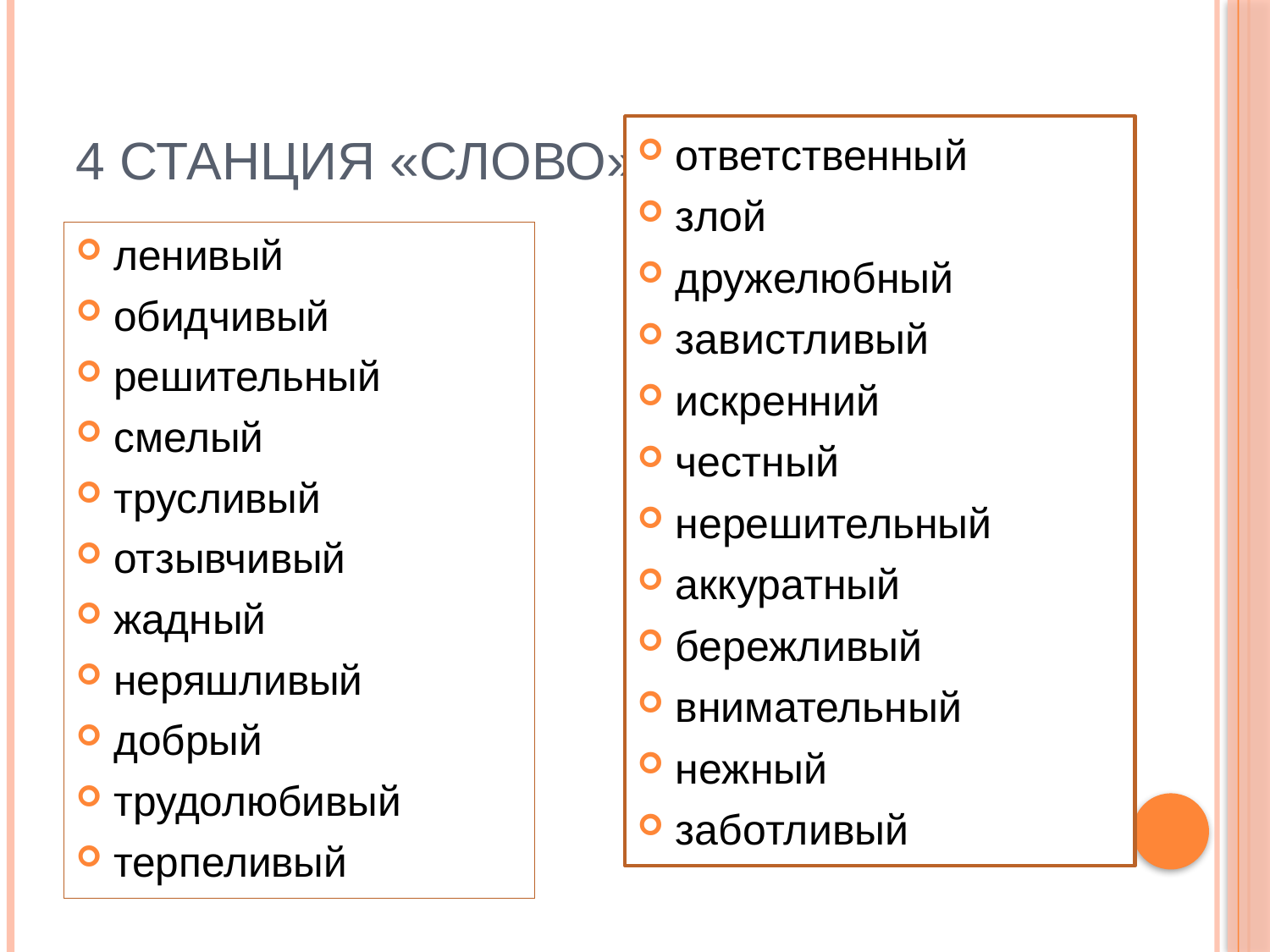

# 4 станция «Слово»
ответственный
злой
дружелюбный
завистливый
искренний
честный
нерешительный
аккуратный
бережливый
внимательный
нежный
заботливый
ленивый
обидчивый
решительный
смелый
трусливый
отзывчивый
жадный
неряшливый
добрый
трудолюбивый
терпеливый